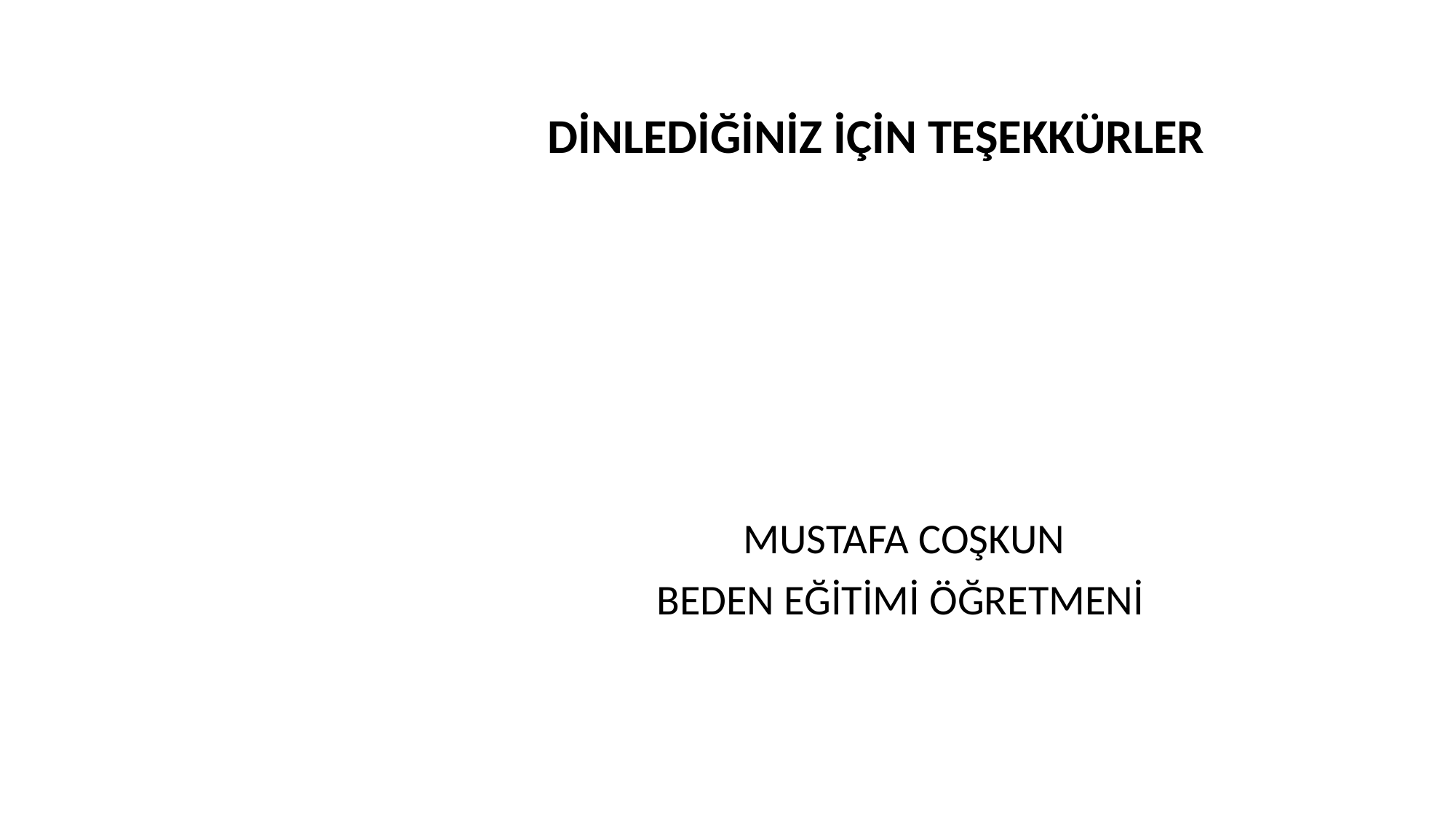

DİNLEDİĞİNİZ İÇİN TEŞEKKÜRLER

					         MUSTAFA COŞKUN
					BEDEN EĞİTİMİ ÖĞRETMENİ